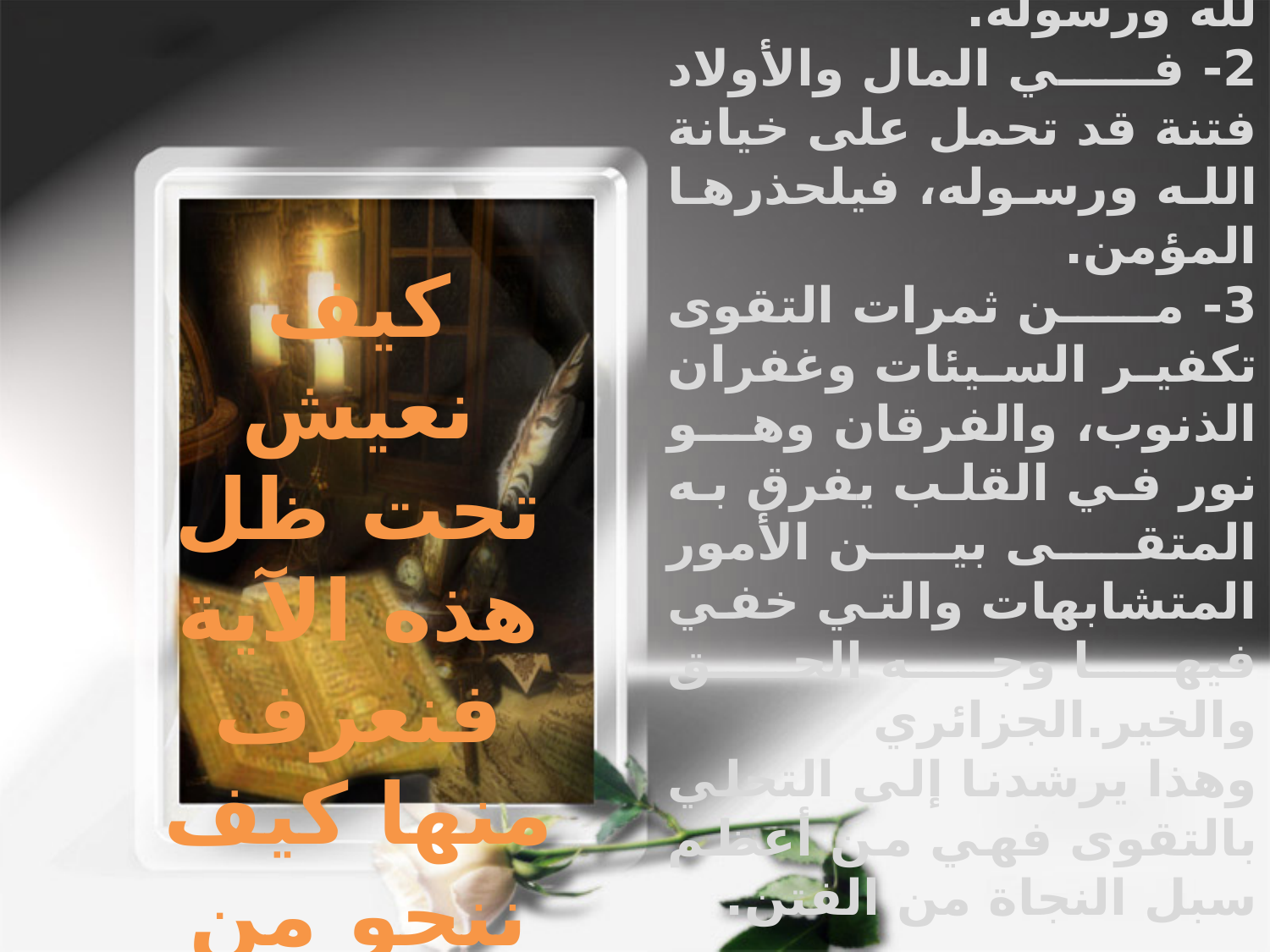

1- تحريم الخيانة مطلقاً وأسوأها ما كان خيانة لله ورسوله.
2- في المال والأولاد فتنة قد تحمل على خيانة الله ورسوله، فيلحذرها المؤمن.
3- من ثمرات التقوى تكفير السيئات وغفران الذنوب، والفرقان وهو نور في القلب يفرق به المتقى بين الأمور المتشابهات والتي خفي فيها وجه الحق والخير.الجزائري
وهذا يرشدنا إلى التحلي بالتقوى فهي من أعظم سبل النجاة من الفتن.
كيف نعيش تحت ظل هذه الآية فنعرف منها كيف ننجو من الفتن